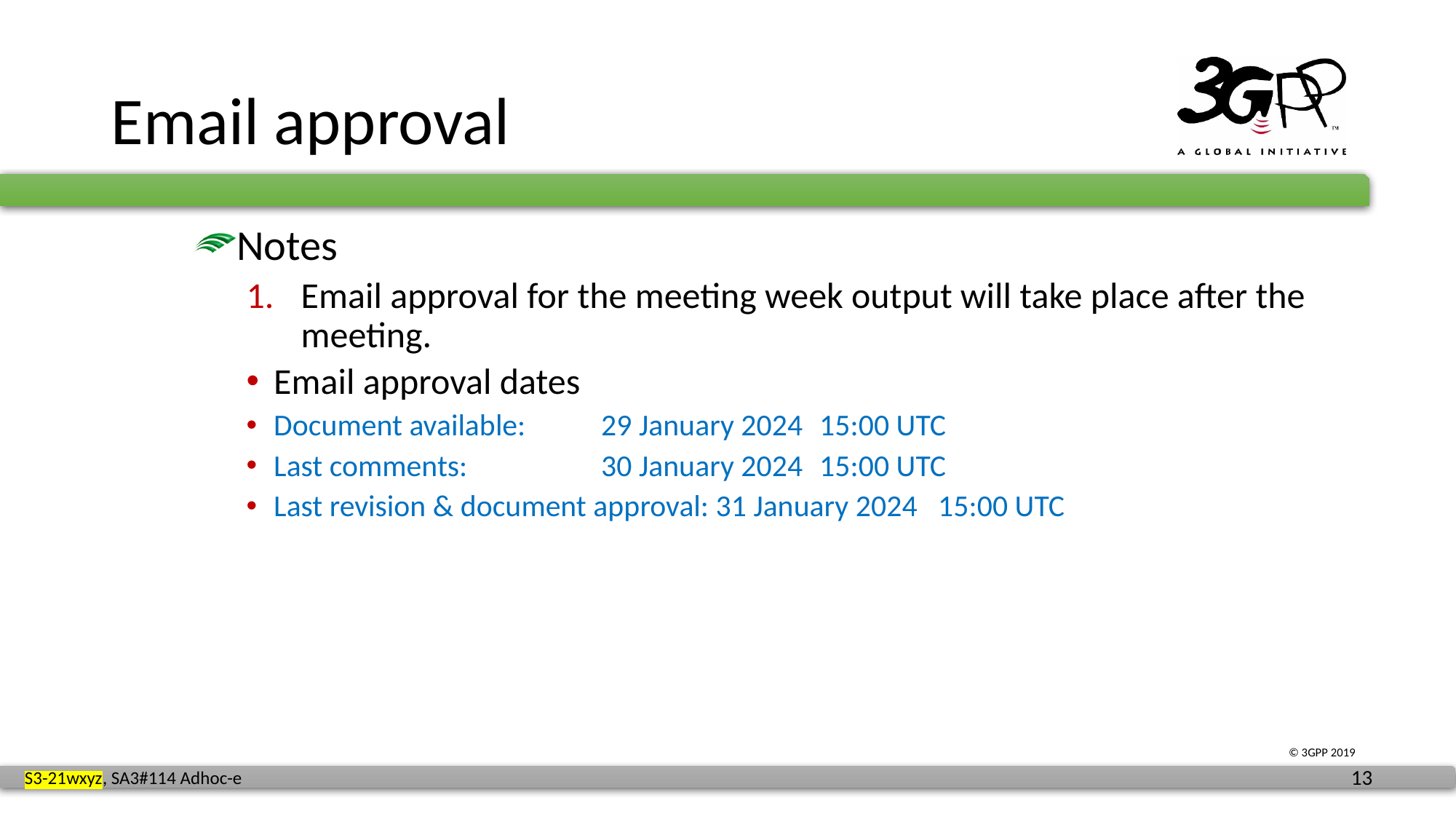

# Email approval
Notes
Email approval for the meeting week output will take place after the meeting.
Email approval dates
Document available:	29 January 2024 	15:00 UTC
Last comments: 		30 January 2024	15:00 UTC
Last revision & document approval: 31 January 2024   15:00 UTC